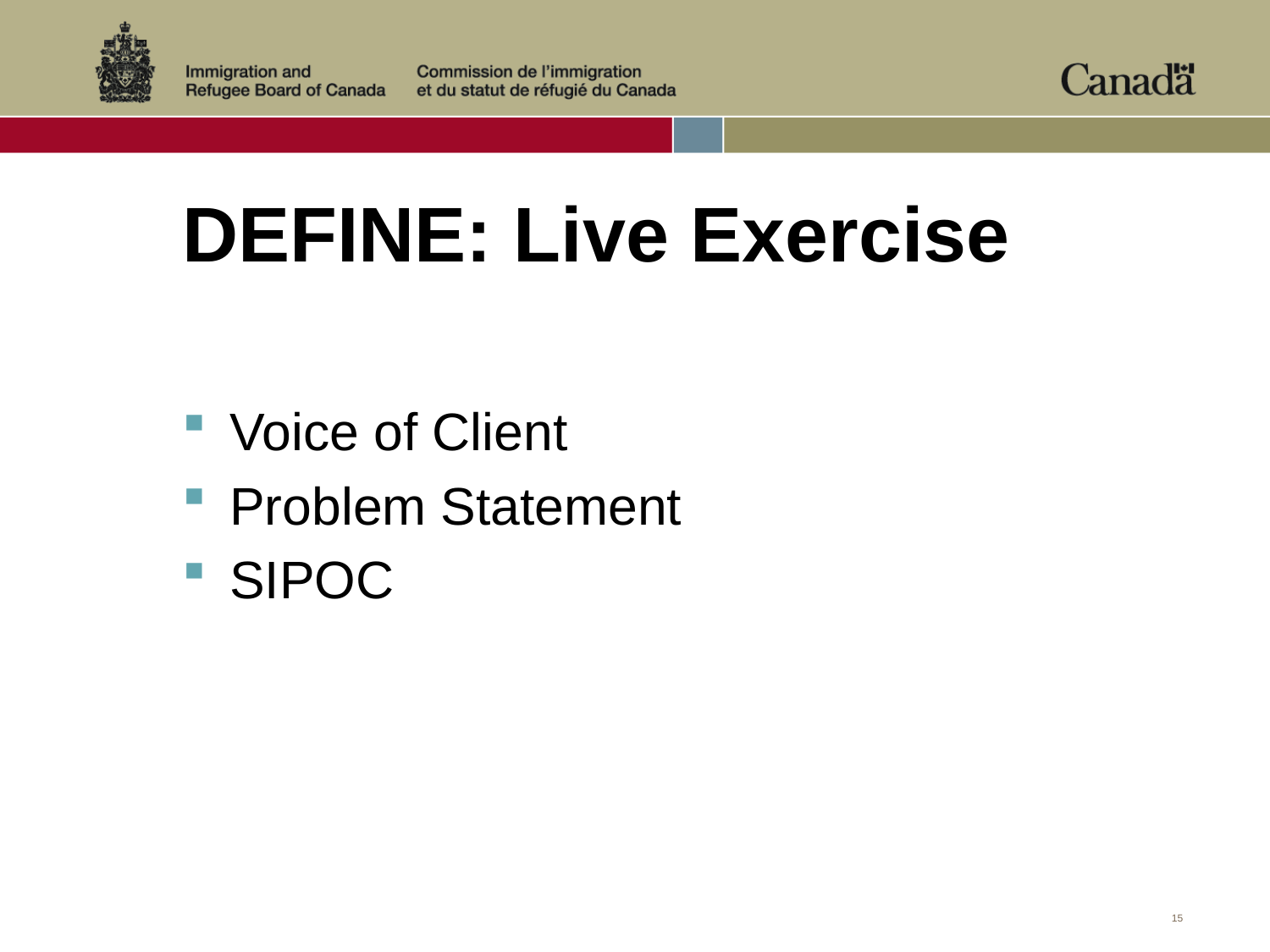

# DEFINE: Live Exercise
Voice of Client
Problem Statement
SIPOC
15